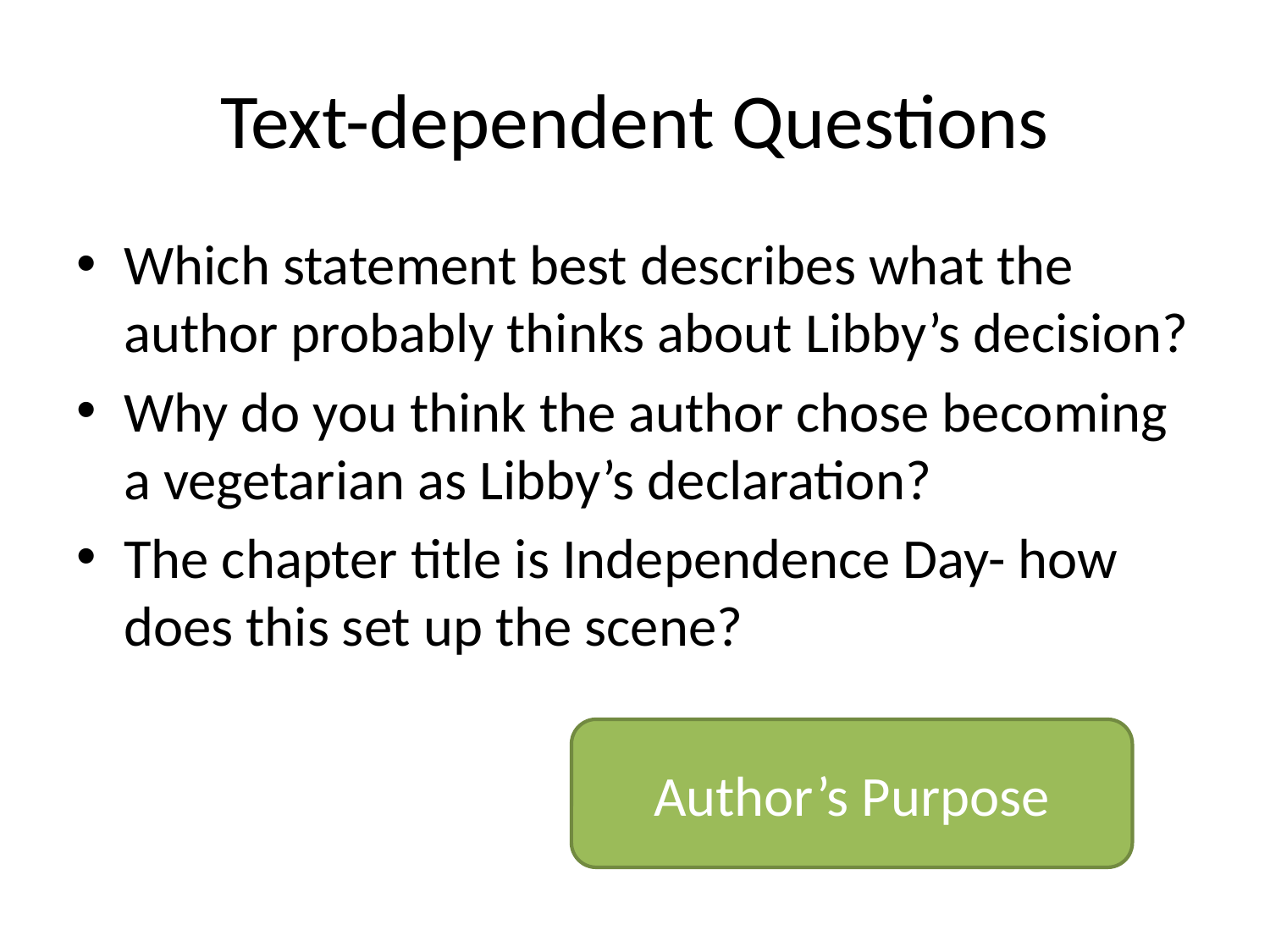

# Text-dependent Questions
Which statement best describes what the author probably thinks about Libby’s decision?
Why do you think the author chose becoming a vegetarian as Libby’s declaration?
The chapter title is Independence Day- how does this set up the scene?

Author’s Purpose